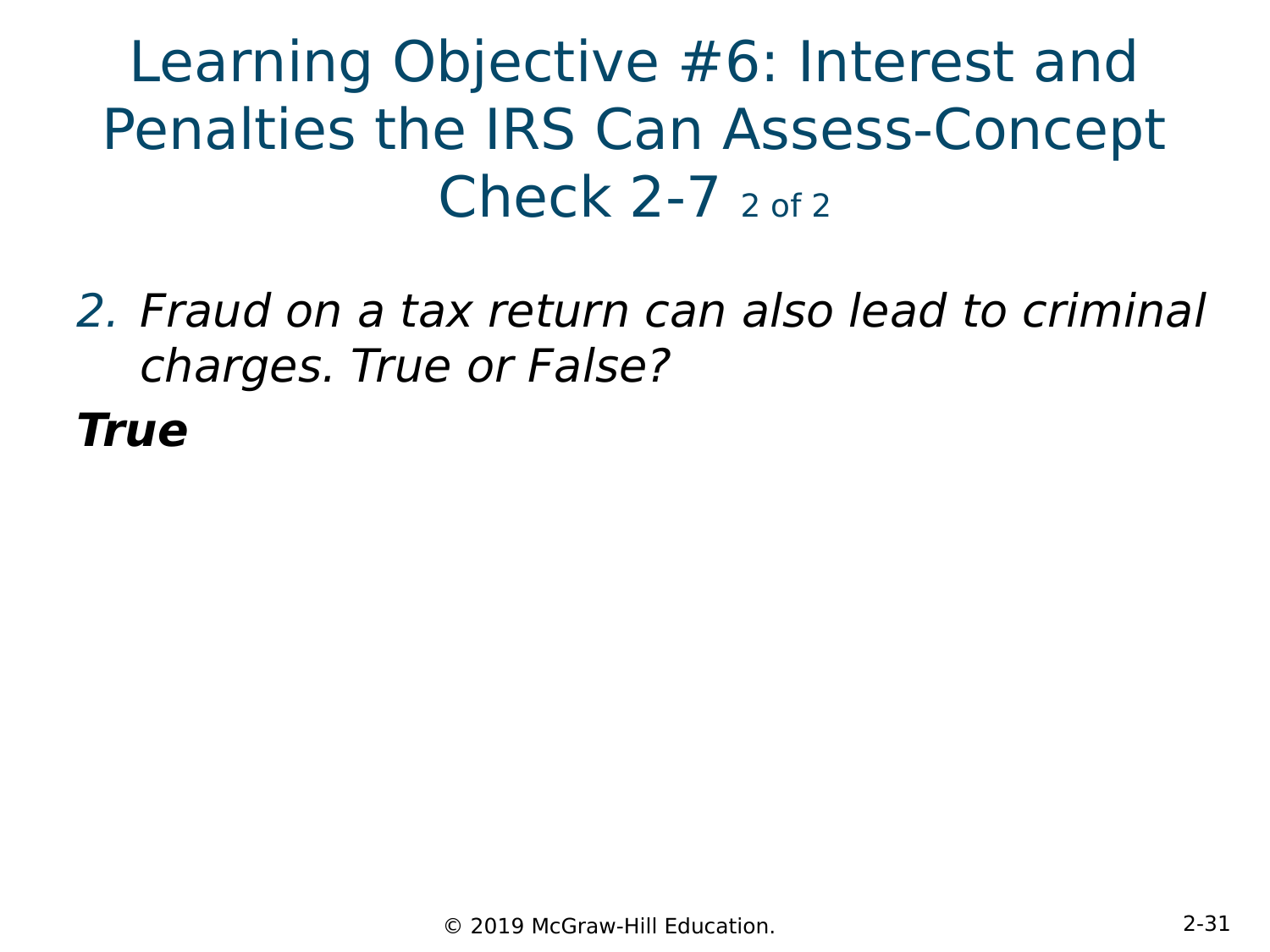

# Learning Objective #6: Interest and Penalties the IRS Can Assess-Concept Check 2-7 2 of 2
Fraud on a tax return can also lead to criminal charges. True or False?
True